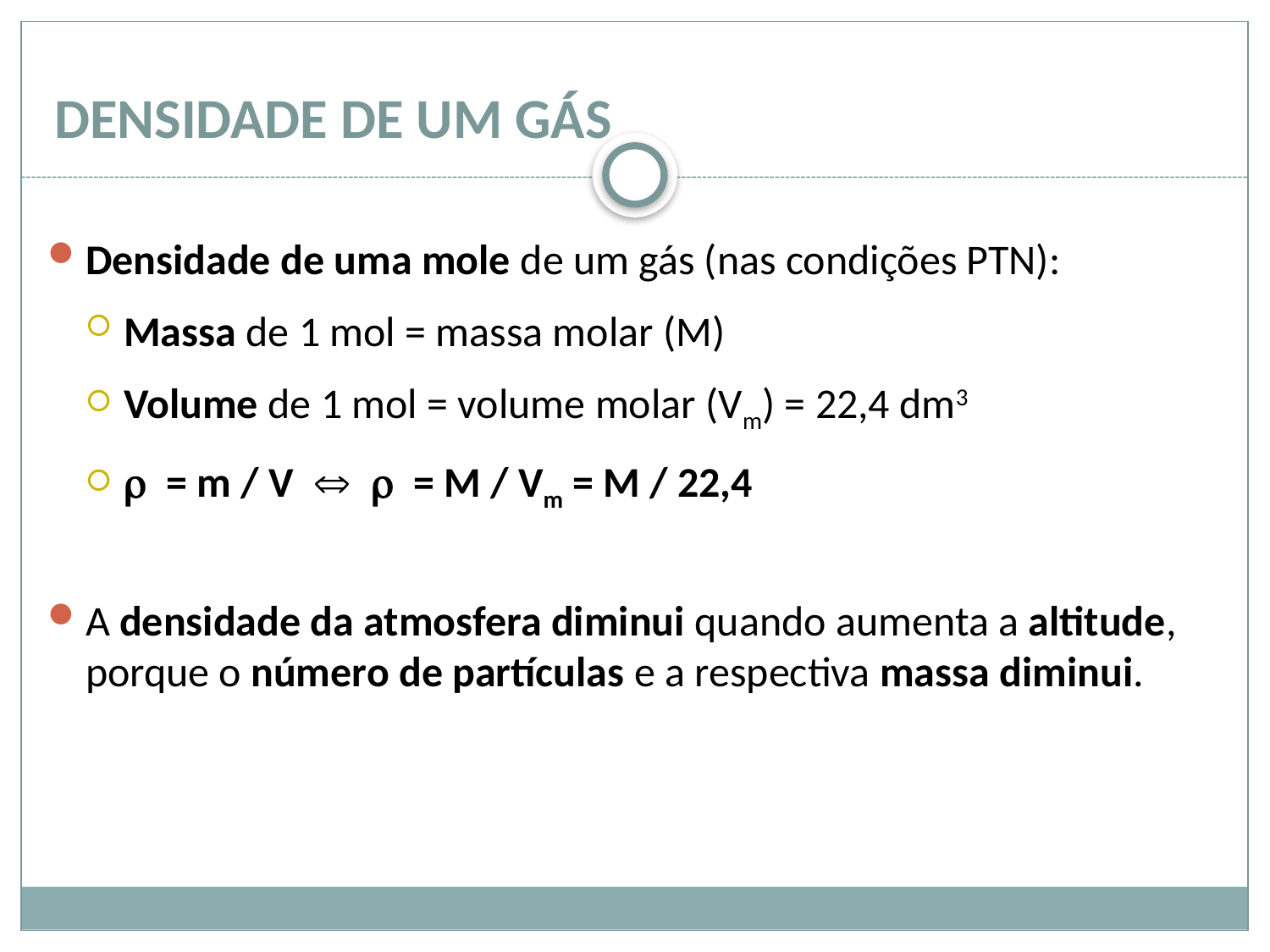

# DENSIDADE DE UM GÁS
Densidade de uma mole de um gás (nas condições PTN):
Massa de 1 mol = massa molar (M)
Volume de 1 mol = volume molar (Vm) = 22,4 dm3
ρ  = m / V  ⇔  ρ  = M / Vm = M / 22,4

A densidade da atmosfera diminui quando aumenta a altitude, porque o número de partículas e a respectiva massa diminui.